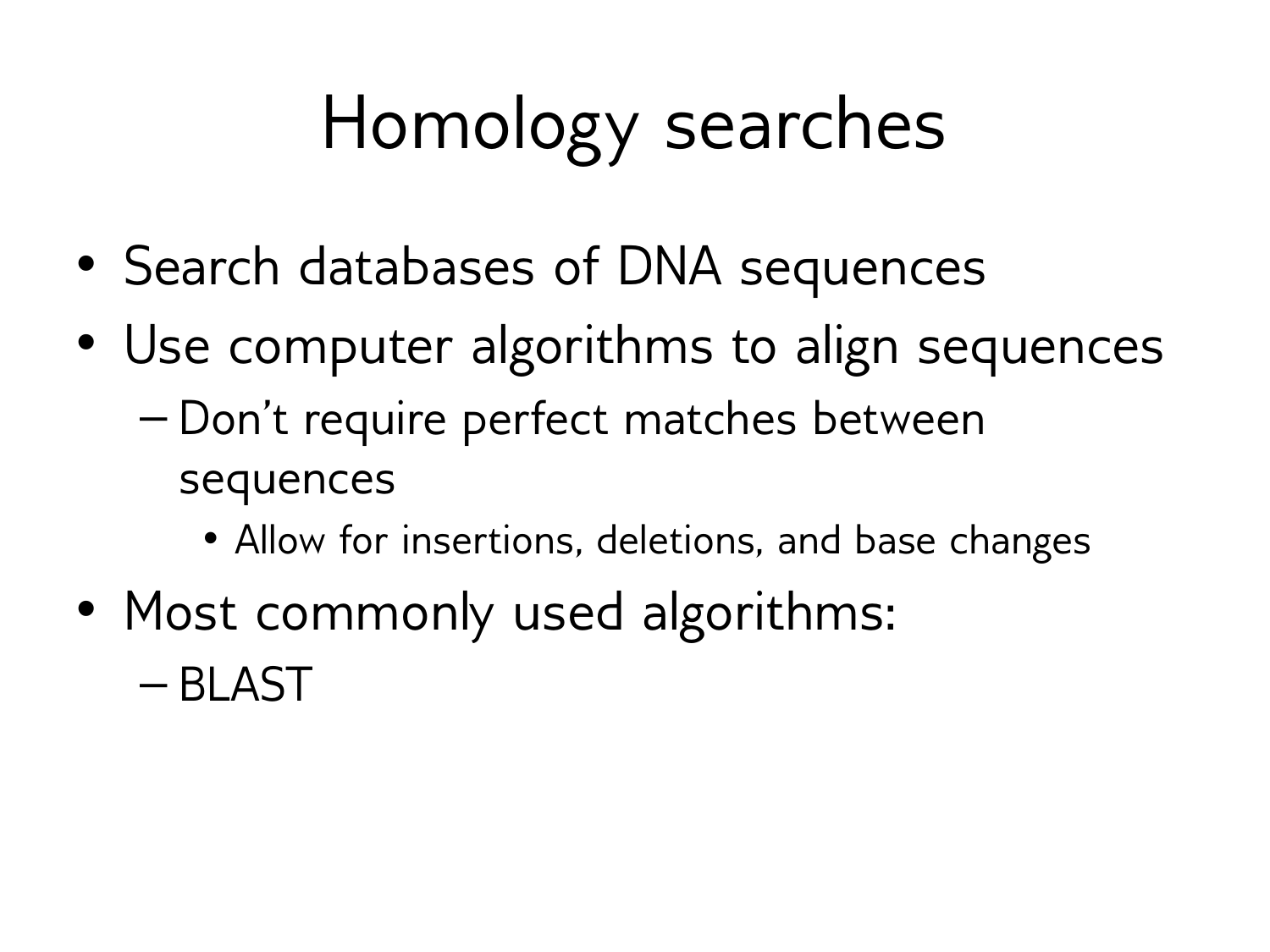

# Homology searches
Search databases of DNA sequences
Use computer algorithms to align sequences
Don’t require perfect matches between sequences
Allow for insertions, deletions, and base changes
Most commonly used algorithms:
BLAST